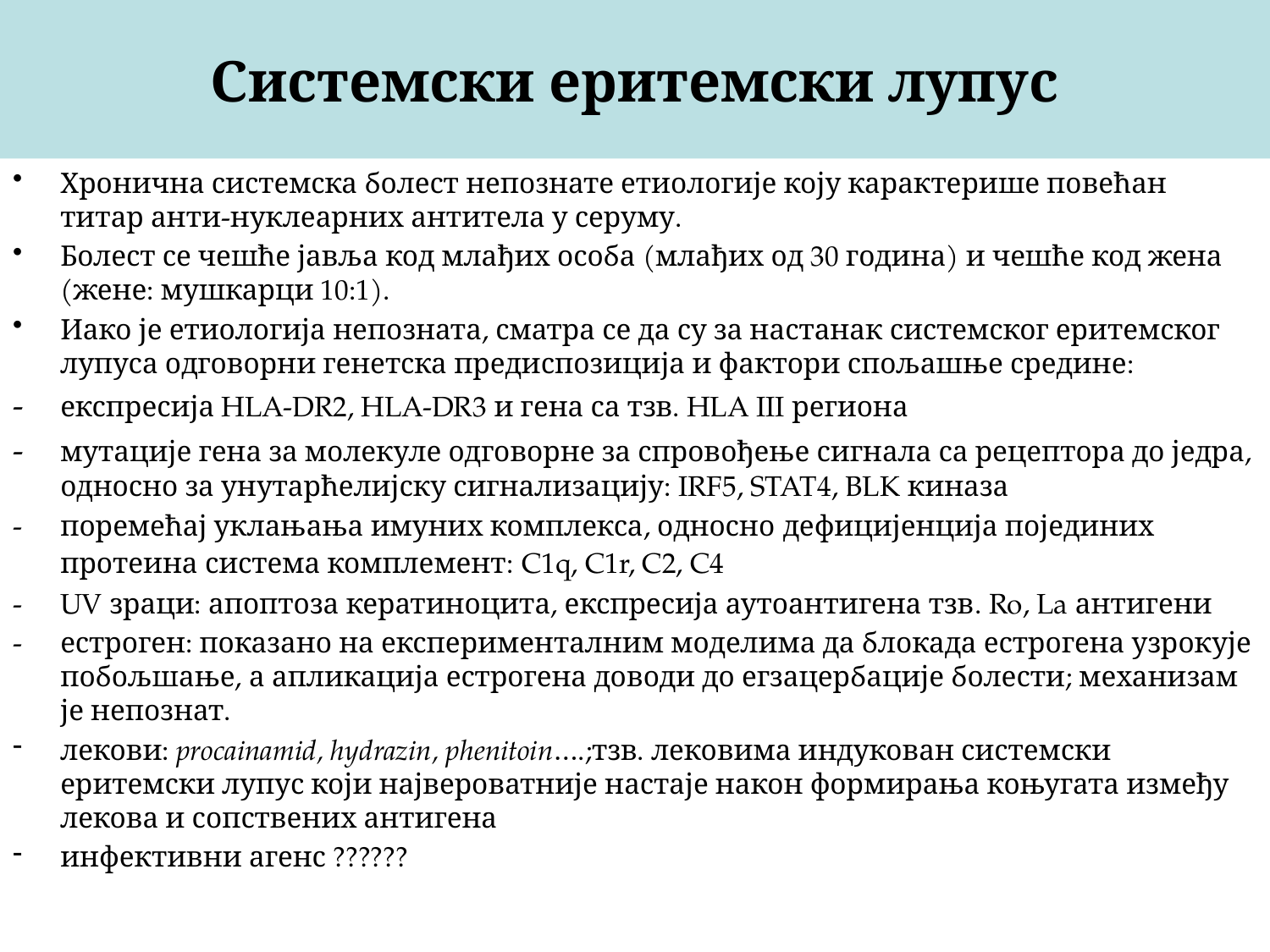

# Системски еритемски лупус
Хронична системска болест непознате етиологије коју карактерише повећан титар анти-нуклеарних антитела у серуму.
Болест се чешће јавља код млађих особа (млађих од 30 година) и чешће код жена (жене: мушкарци 10:1).
Иако је етиологија непозната, сматра се да су за настанак системског еритемског лупуса одговорни генетска предиспозиција и фактори спољашње средине:
-	експресија HLA-DR2, HLA-DR3 и гена са тзв. HLA III региона
-	мутације гена за молекуле одговорне за спровођење сигнала са рецептора до једра, односно за унутарћелијску сигнализацију: IRF5, STAT4, BLK киназа
-	поремећај уклањања имуних комплекса, односно дефицијенција појединих протеина система комплемент: C1q, C1r, C2, C4
-	UV зраци: апоптоза кератиноцита, експресија аутоантигена тзв. Ro, La антигени
-	естроген: показано на експерименталним моделима да блокада естрогена узрокује побољшање, а апликација естрогена доводи до егзацербације болести; механизам је непознат.
лекови: procainamid, hydrazin, phenitoin….;тзв. лековима индукован системски еритемски лупус који највероватније настаје након формирања коњугата између лекова и сопствених антигена
инфективни агенс ??????